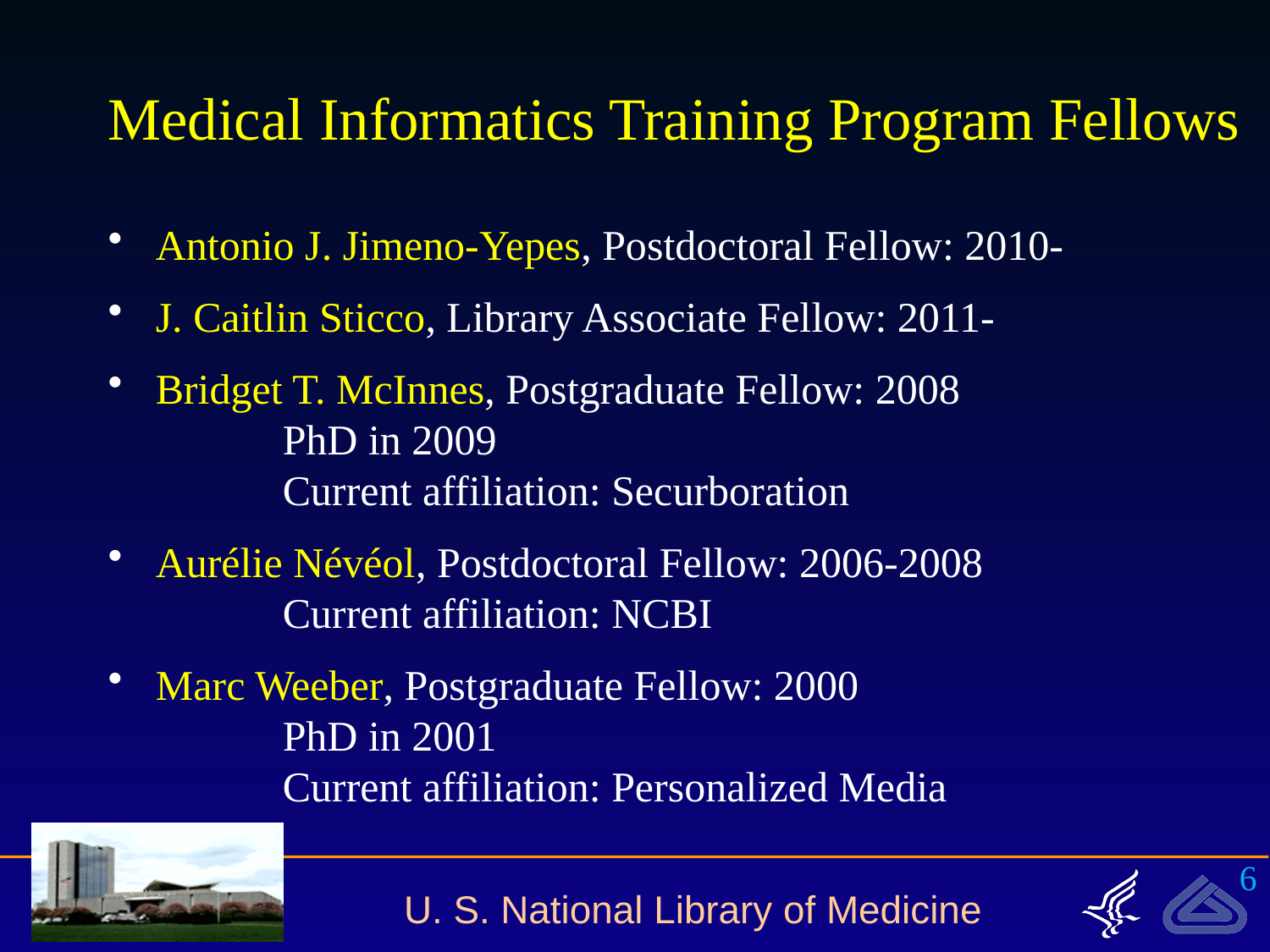

# Medical Informatics Training Program Fellows
Antonio J. Jimeno-Yepes, Postdoctoral Fellow: 2010-
J. Caitlin Sticco, Library Associate Fellow: 2011-
Bridget T. McInnes, Postgraduate Fellow: 2008
	PhD in 2009
	Current affiliation: Securboration
Aurélie Névéol, Postdoctoral Fellow: 2006-2008
	Current affiliation: NCBI
Marc Weeber, Postgraduate Fellow: 2000
	PhD in 2001
	Current affiliation: Personalized Media
6